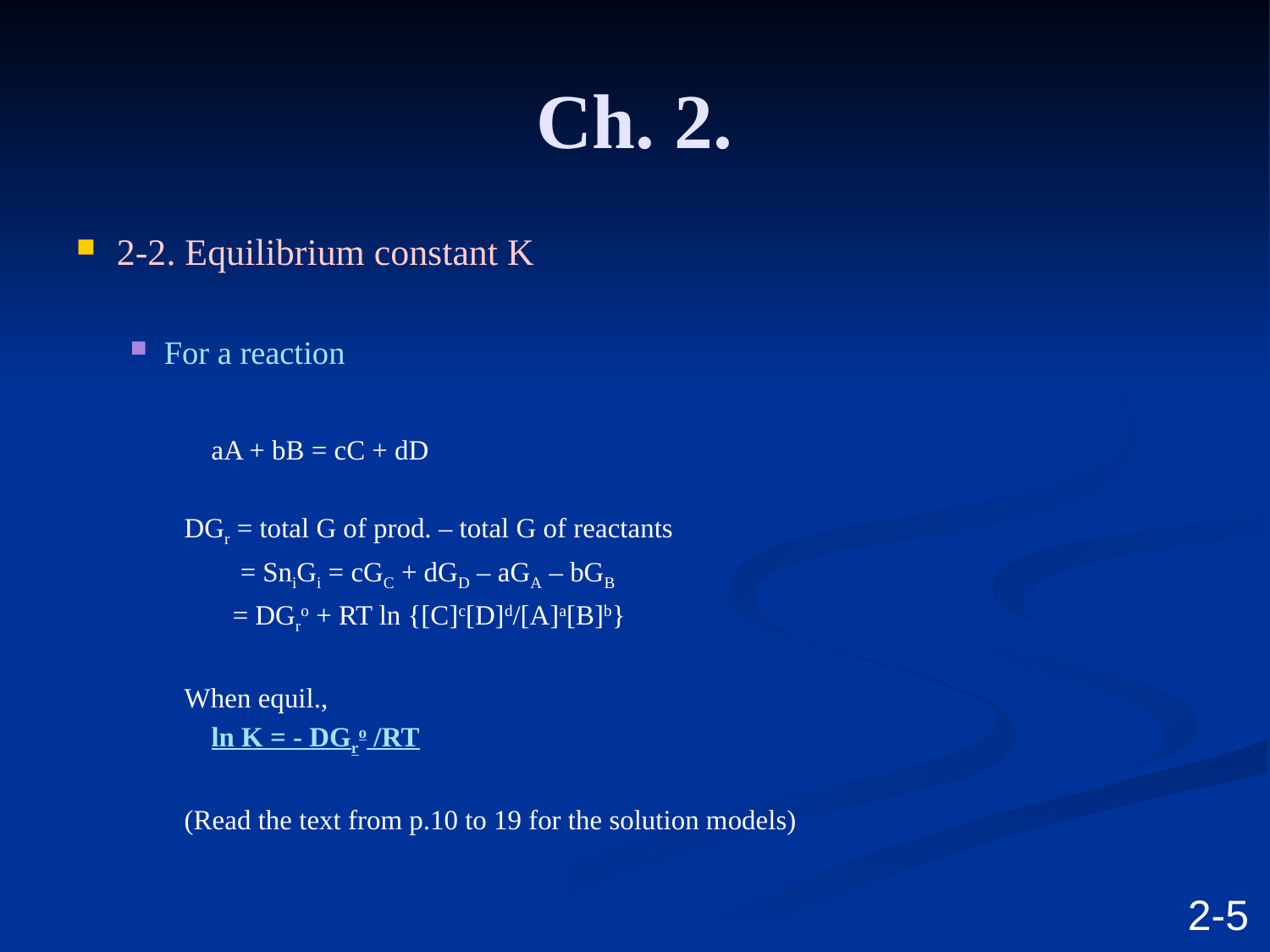

# Ch. 2.
2-2. Equilibrium constant K

For a reaction

	aA + bB = cC + dD

DGr = total G of prod. – total G of reactants
        = SniGi = cGC + dGD – aGA – bGB
            = DGro + RT ln {[C]c[D]d/[A]a[B]b}

When equil.,
			ln K = - DGro /RT

(Read the text from p.10 to 19 for the solution models)

2-5